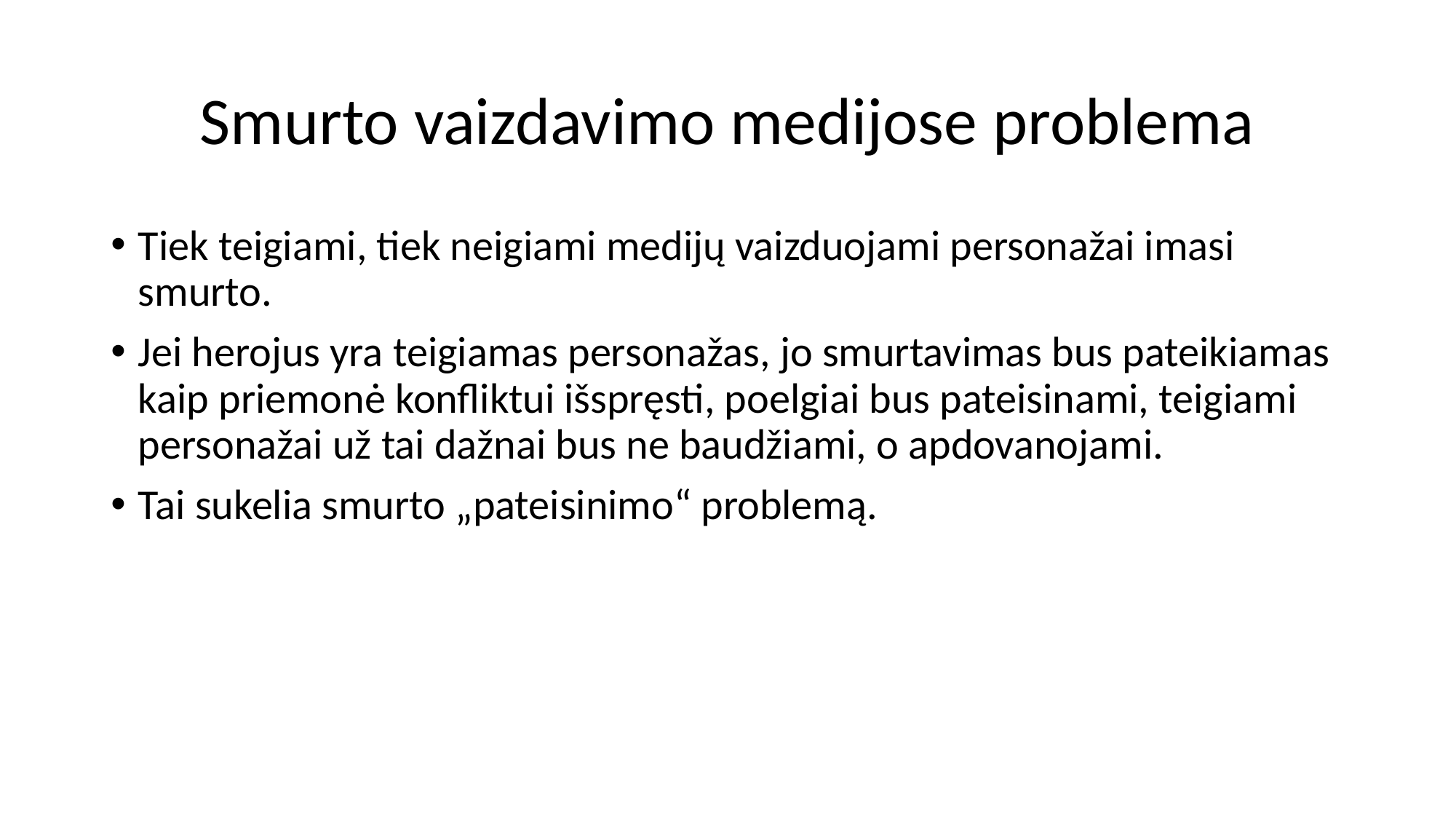

# Smurto vaizdavimo medijose problema
Tiek teigiami, tiek neigiami medijų vaizduojami personažai imasi smurto.
Jei herojus yra teigiamas personažas, jo smurtavimas bus pateikiamas kaip priemonė konfliktui išspręsti, poelgiai bus pateisinami, teigiami personažai už tai dažnai bus ne baudžiami, o apdovanojami.
Tai sukelia smurto „pateisinimo“ problemą.